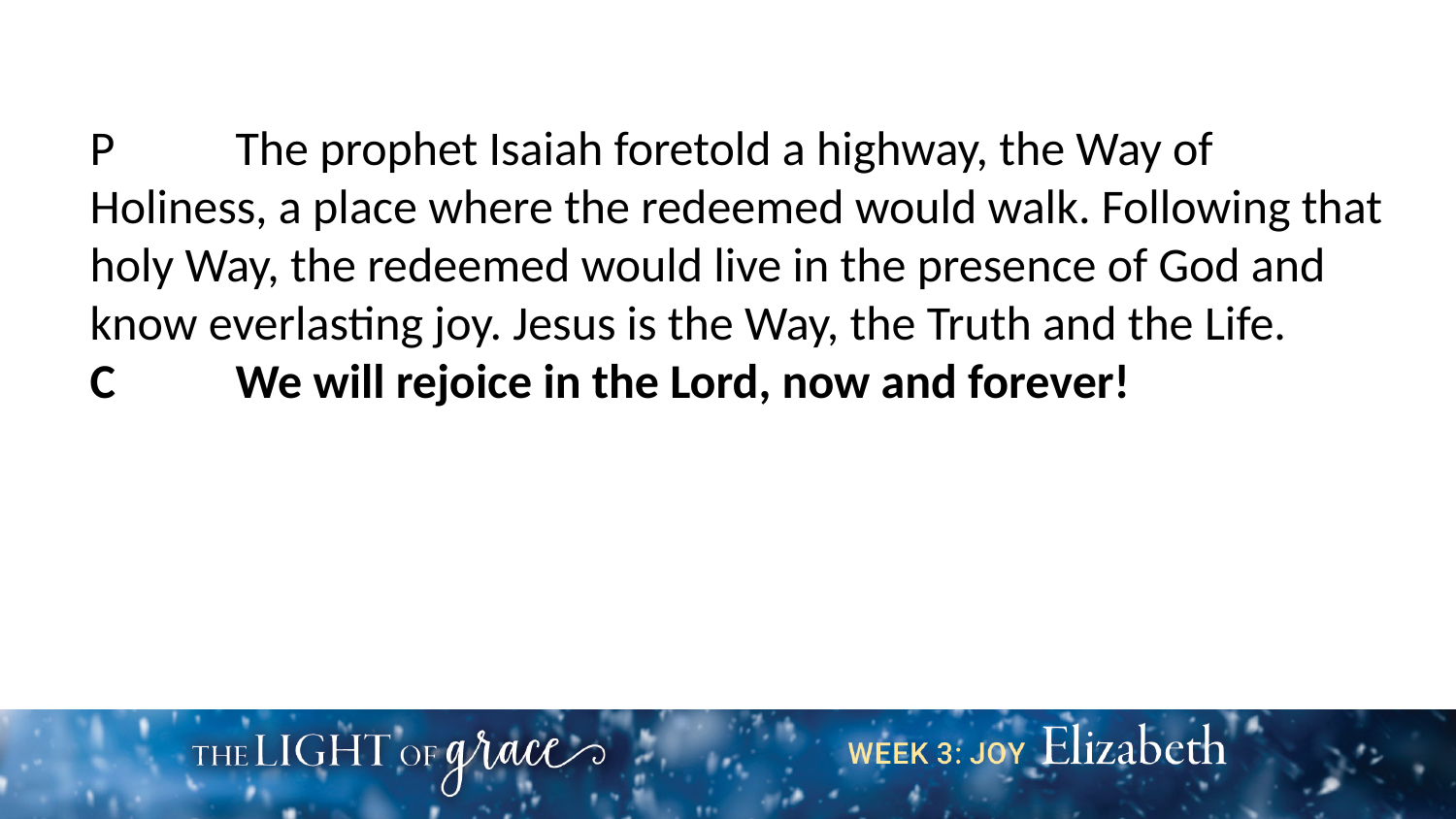

P	The prophet Isaiah foretold a highway, the Way of Holiness, a place where the redeemed would walk. Following that holy Way, the redeemed would live in the presence of God and know everlasting joy. Jesus is the Way, the Truth and the Life.
C	We will rejoice in the Lord, now and forever!